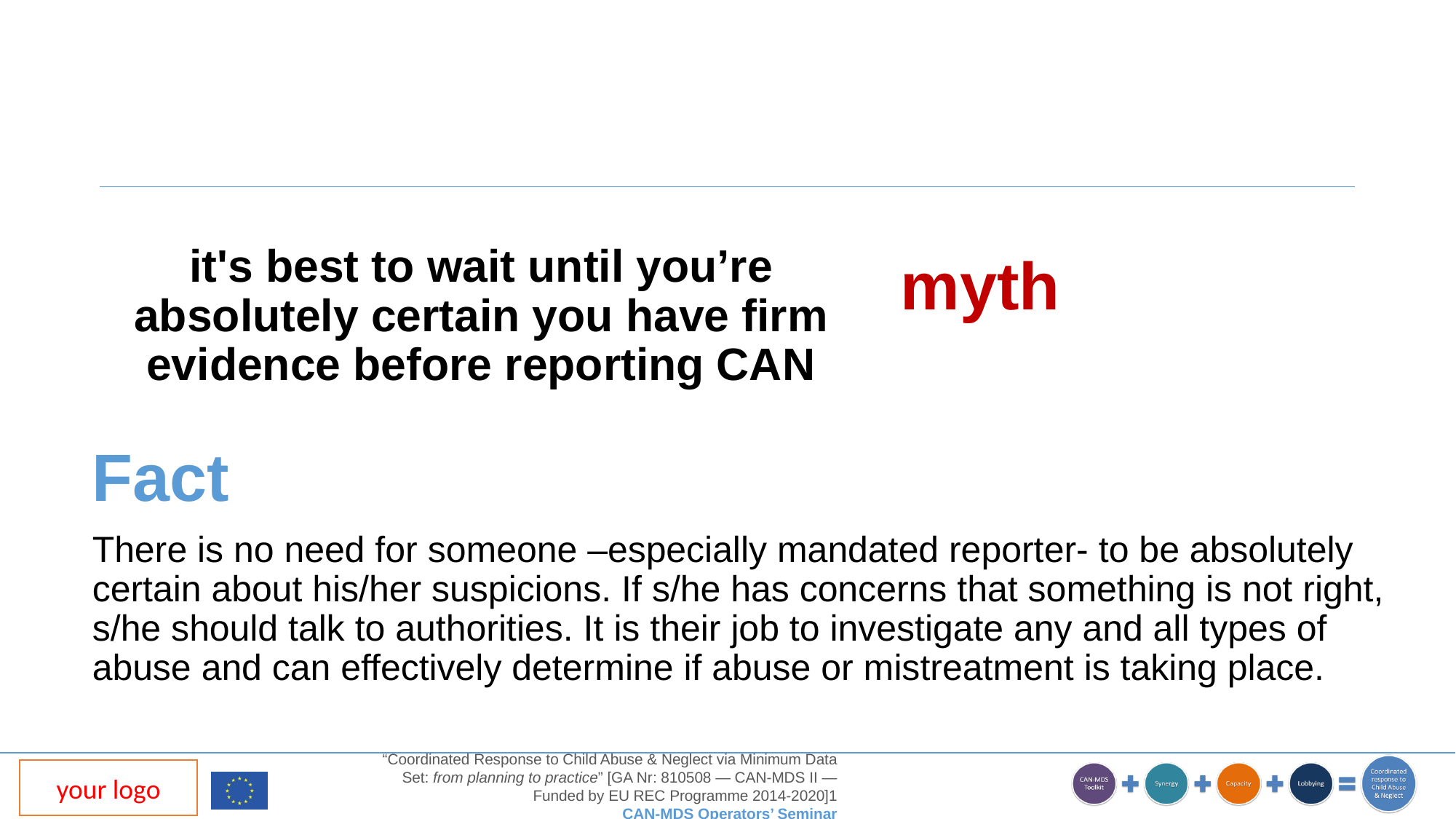

it's best to wait until you’re absolutely certain you have firm evidence before reporting CAN
myth
Fact
There is no need for someone –especially mandated reporter- to be absolutely certain about his/her suspicions. If s/he has concerns that something is not right, s/he should talk to authorities. It is their job to investigate any and all types of abuse and can effectively determine if abuse or mistreatment is taking place.